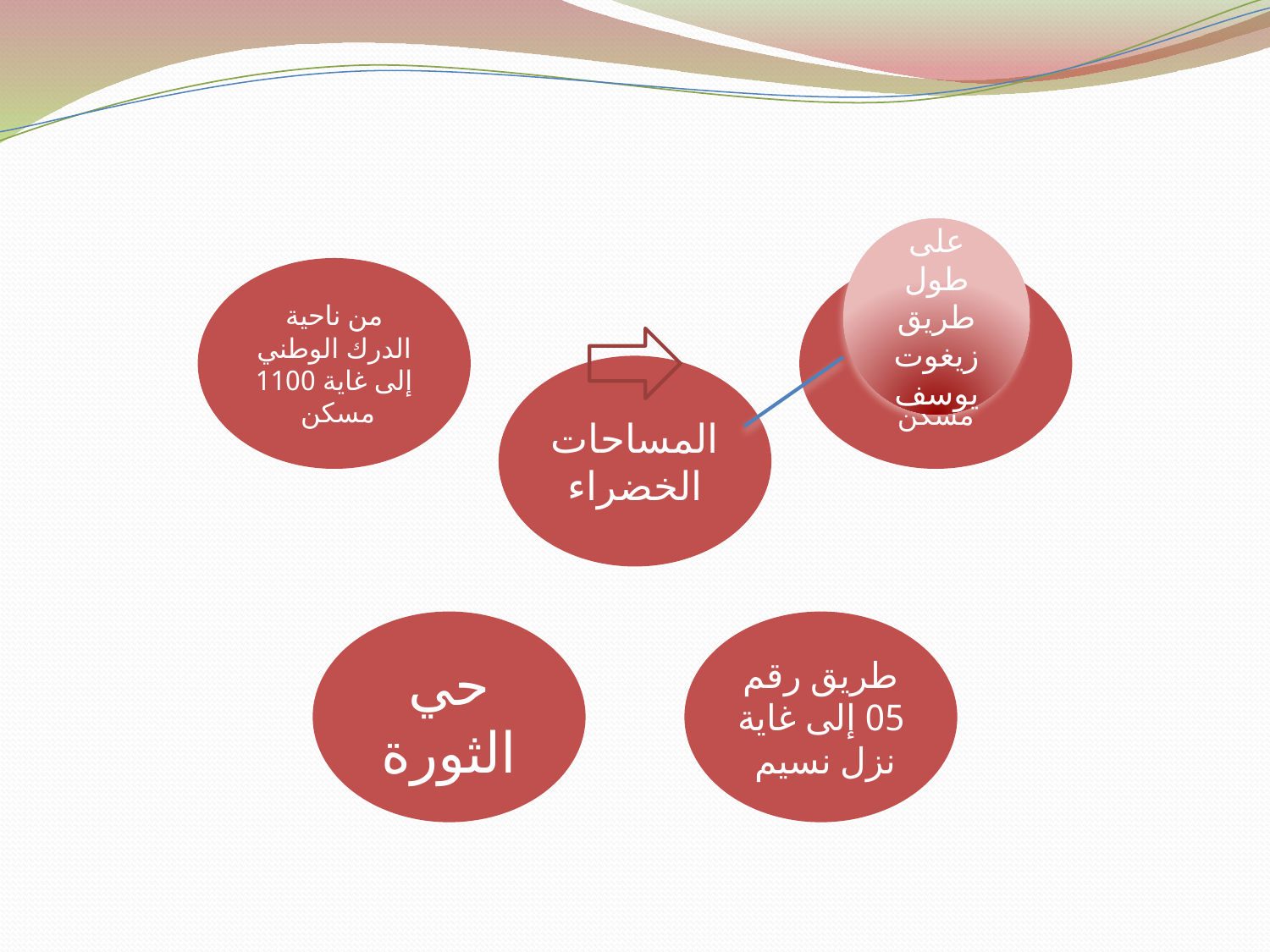

المساحات الخضراء
طريق رقم 05 إلى غاية نزل نسيم
حي الثورة
من ناحية الدرك الوطني إلى غاية 1100 مسكن
على طول طريق زيغوت يوسف